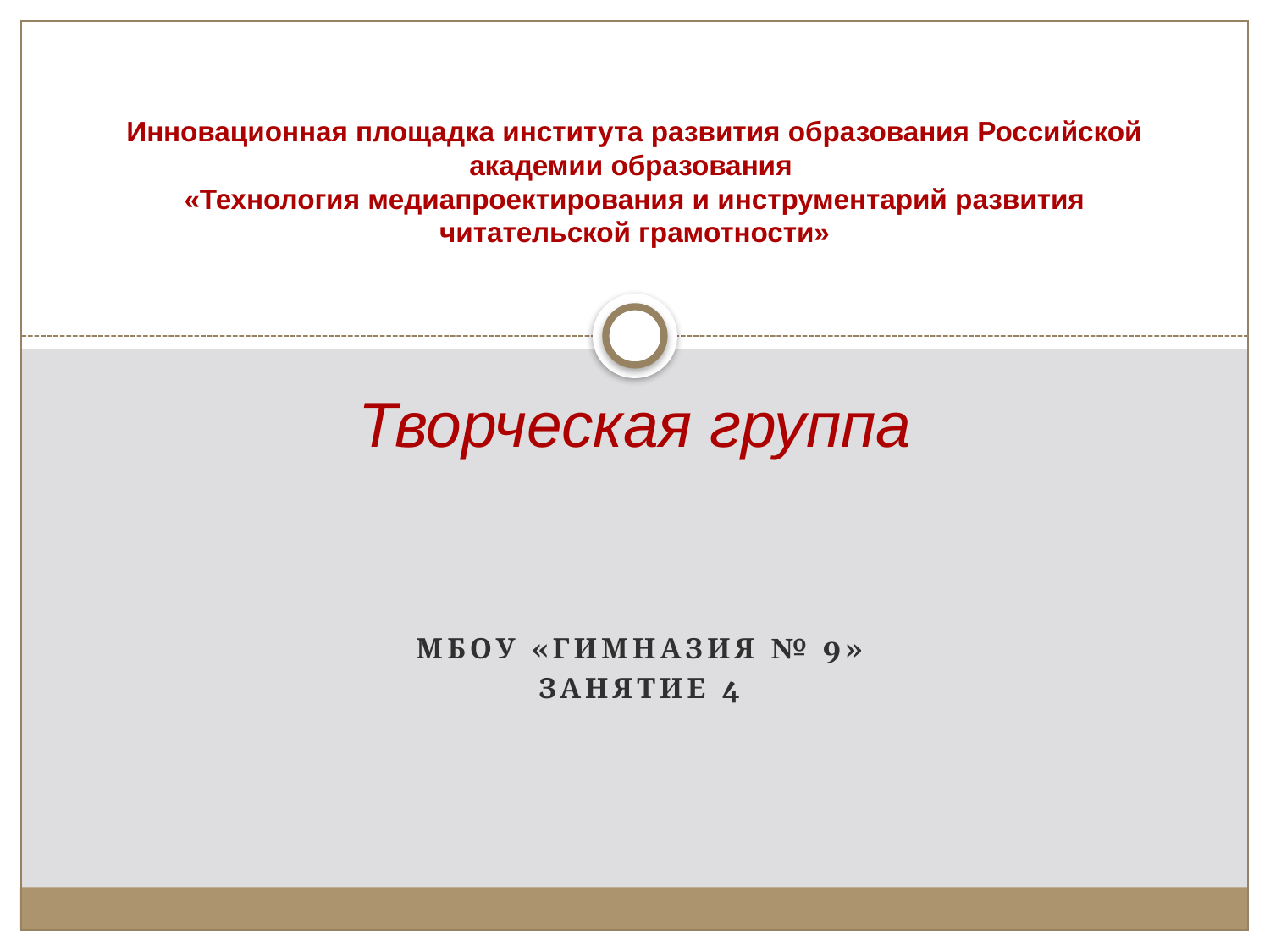

# Инновационная площадка института развития образования Российской академии образования «Технология медиапроектирования и инструментарий развития читательской грамотности» Творческая группа

МБОУ «Гимназия № 9»
Занятие 4